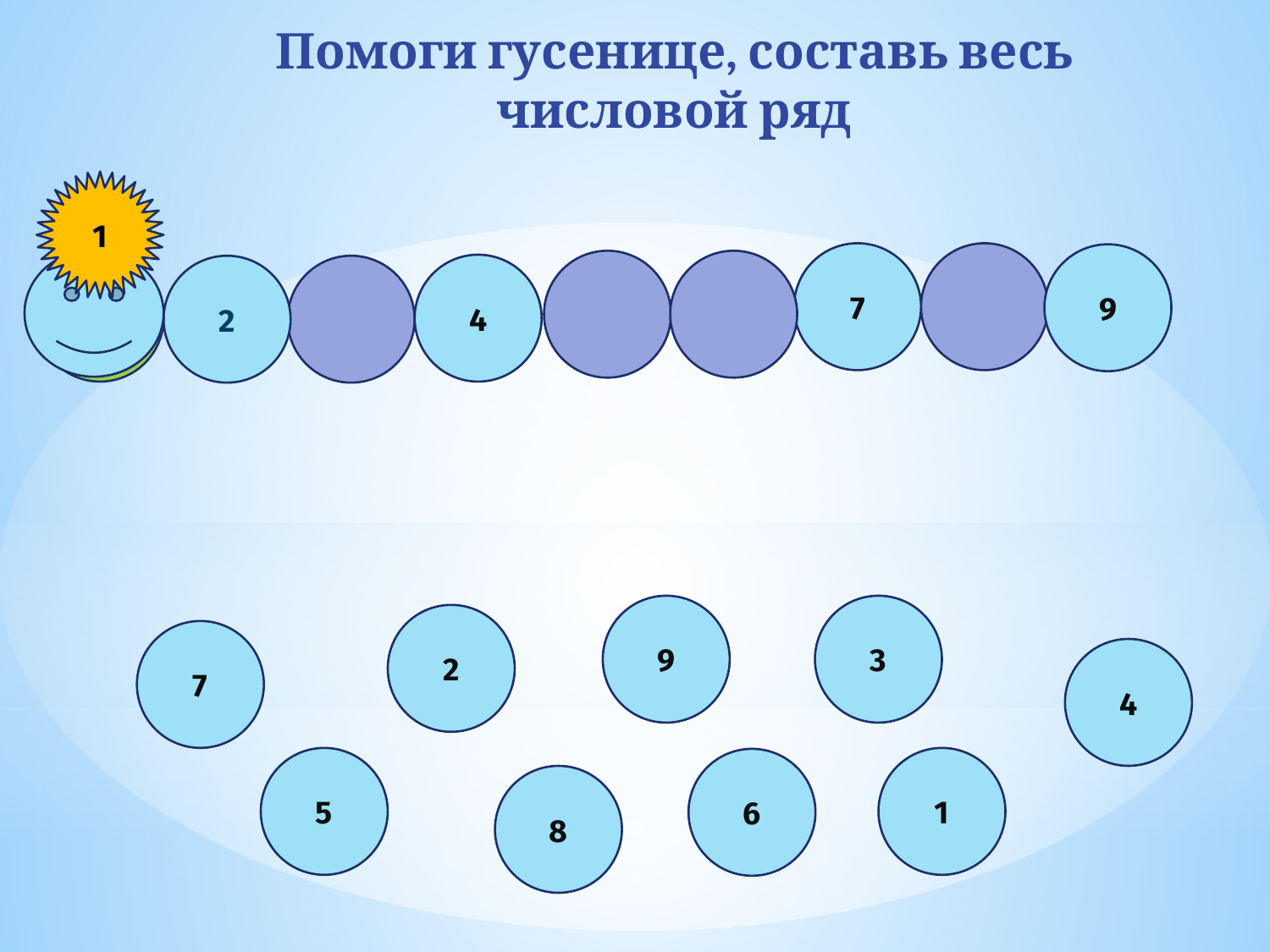

# Помоги гусенице, составь весь числовой ряд
1
7

9

4
2

9
3
2
7
4
5
1
6
8